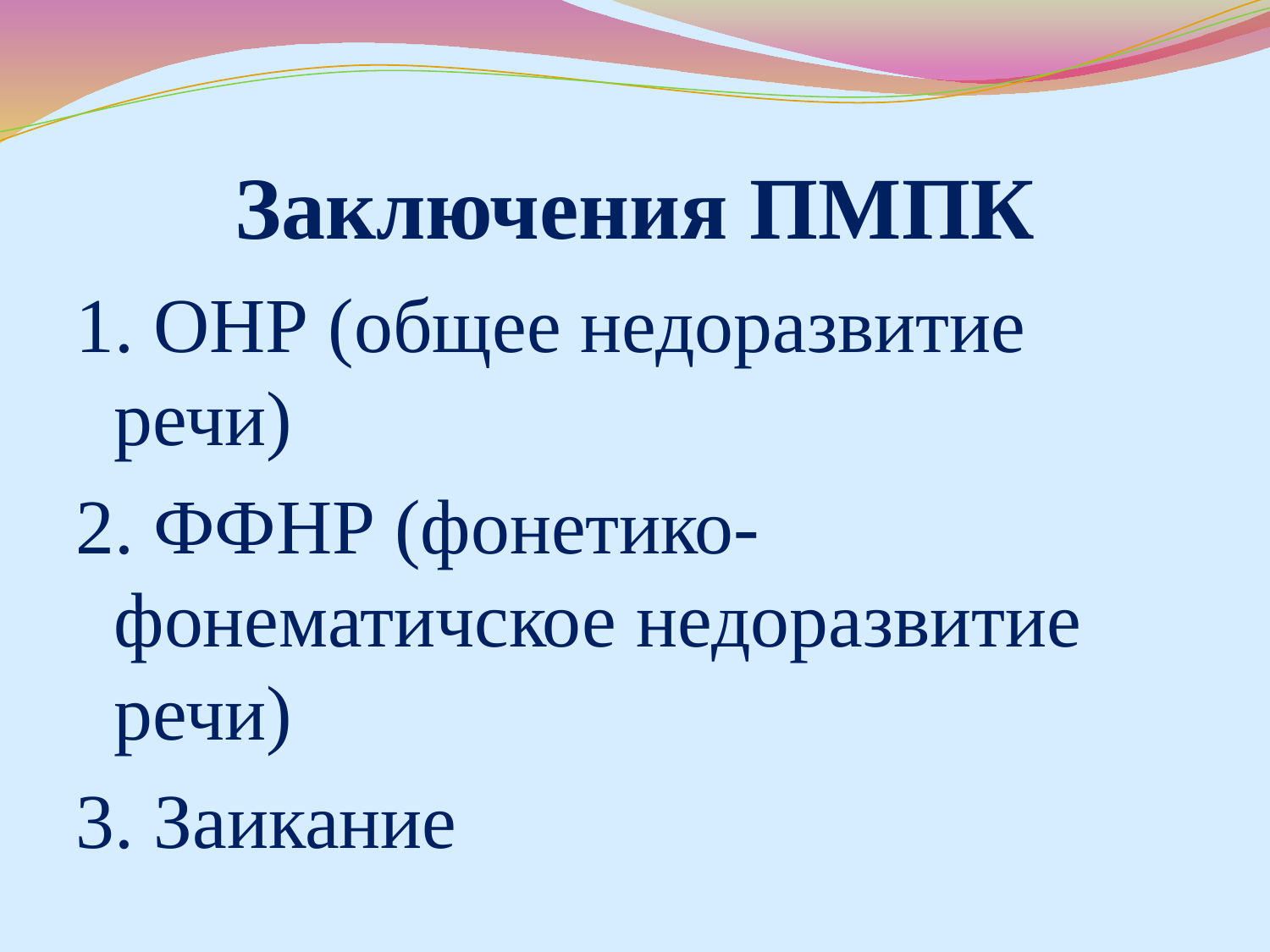

# Заключения ПМПК
1. ОНР (общее недоразвитие речи)
2. ФФНР (фонетико-фонематичское недоразвитие речи)
3. Заикание